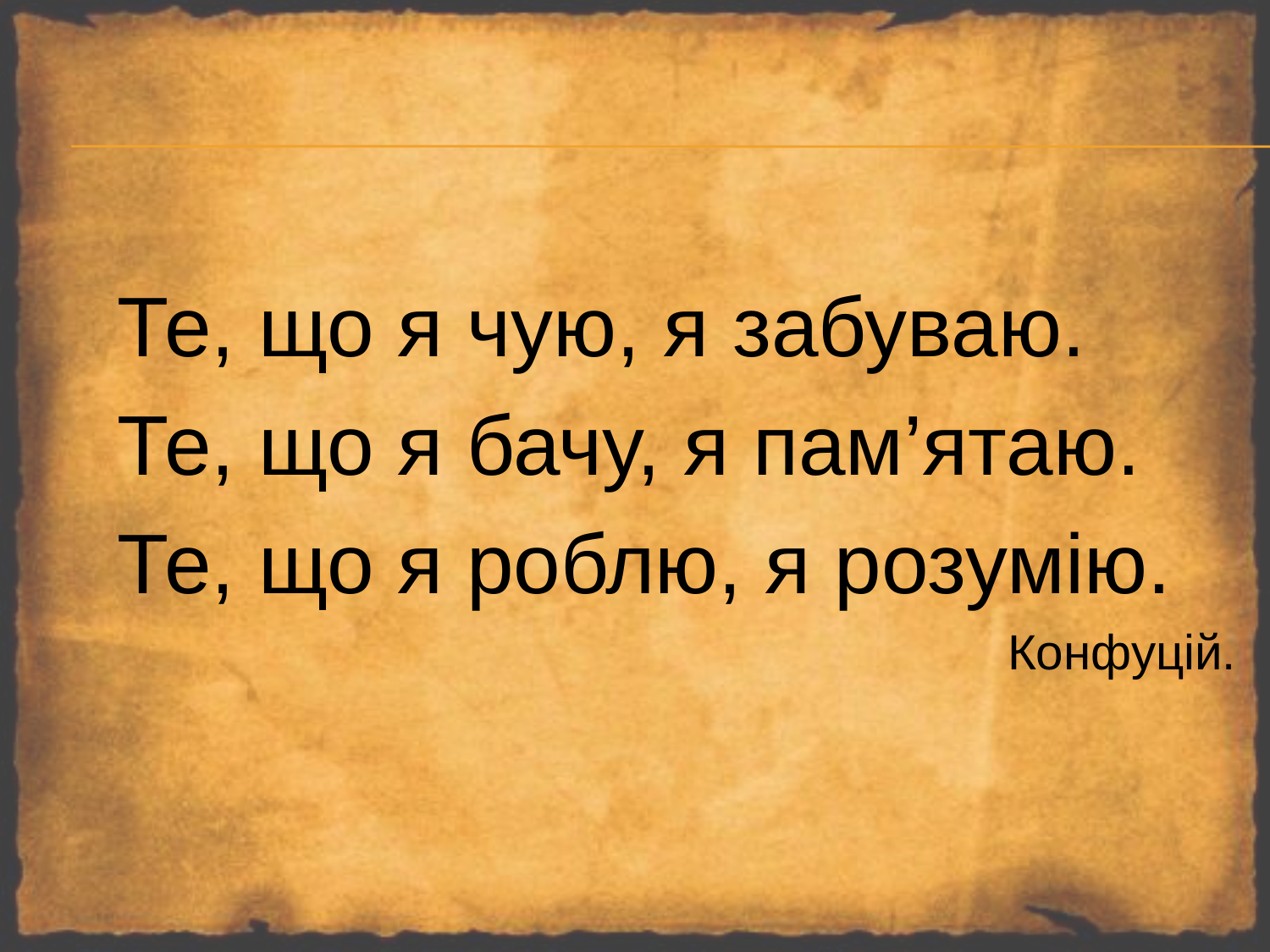

Те, що я чую, я забуваю.
Те, що я бачу, я пам’ятаю.
Те, що я роблю, я розумію.
Конфуцій.